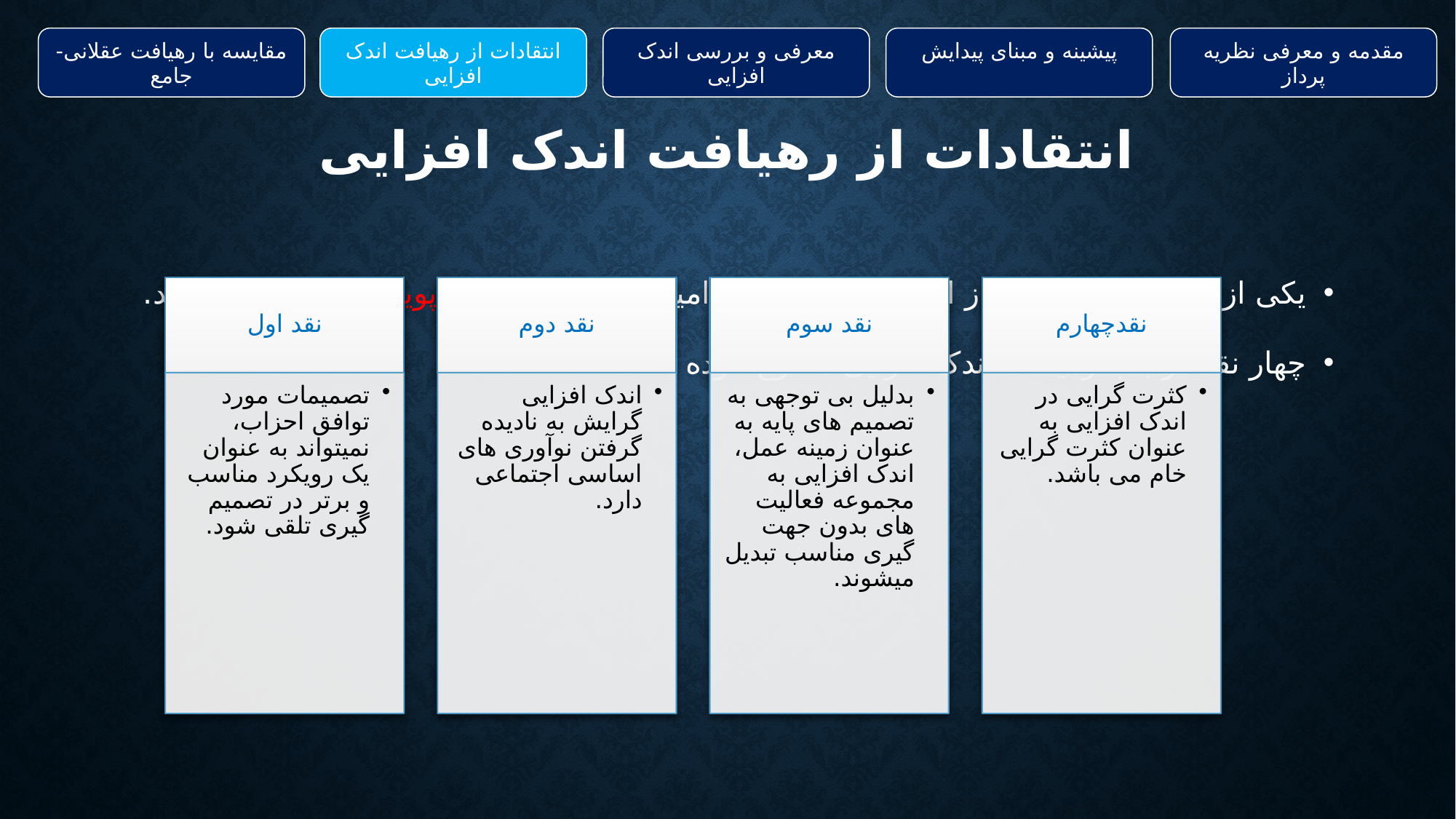

مقایسه با رهیافت عقلانی-جامع
انتقادات از رهیافت اندک افزایی
معرفی و بررسی اندک افزایی
پیشینه و مبنای پیدایش
مقدمه و معرفی نظریه پرداز
# انتقادات از رهیافت اندک افزایی
نقد اول
تصمیمات مورد توافق احزاب، نمیتواند به عنوان یک رویکرد مناسب و برتر در تصمیم گیری تلقی شود.
نقد دوم
اندک افزایی گرایش به نادیده گرفتن نوآوری های اساسی اجتماعی دارد.
نقد سوم
بدلیل بی توجهی به تصمیم های پایه به عنوان زمینه عمل، اندک افزایی به مجموعه فعالیت های بدون جهت گیری مناسب تبدیل میشوند.
نقدچهارم
کثرت گرایی در اندک افزایی به عنوان کثرت گرایی خام می باشد.
یکی از مهمترین انتقادات از این رهیافت ، انتقاد امیتا اتزیونی در قالب پویش مختلط می باشد.
چهار نقد در باب رهیافت اندک افزایی مطرح کرده است :